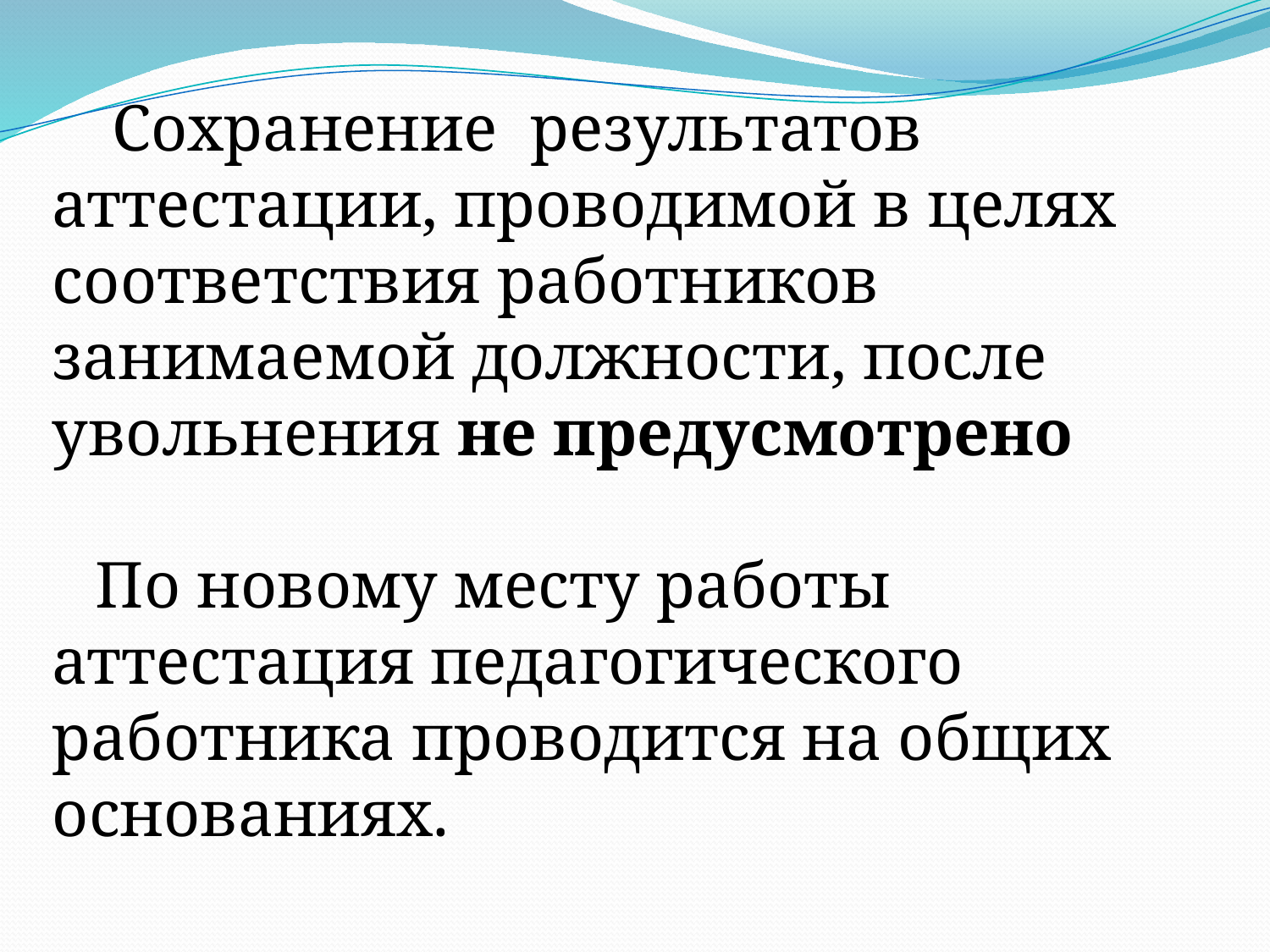

Сохранение  результатов аттестации, проводимой в целях соответствия работников занимаемой должности, после увольнения не предусмотрено

По новому месту работы аттестация педагогического работника проводится на общих основаниях.